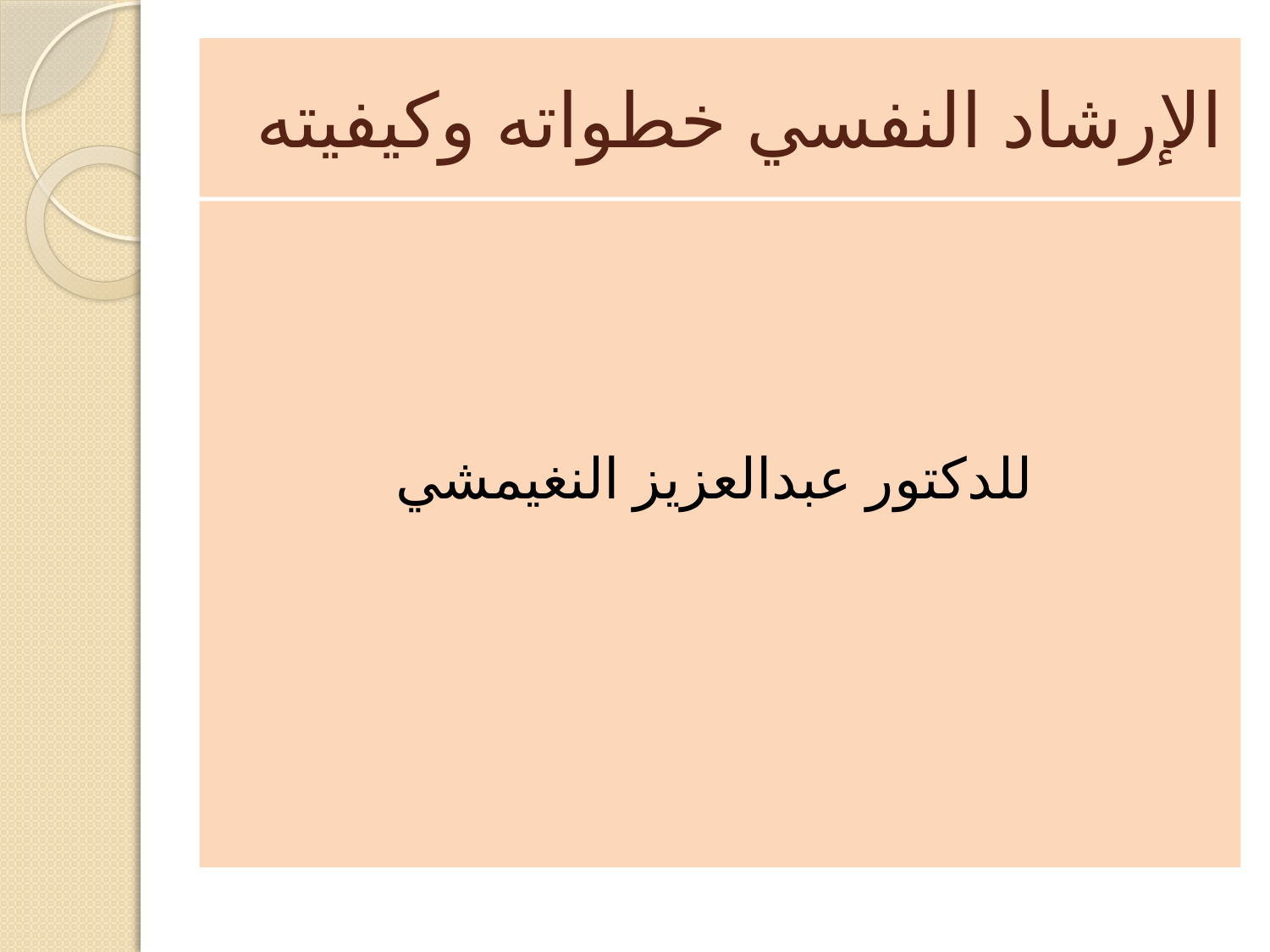

# الإرشاد النفسي خطواته وكيفيته

للدكتور عبدالعزيز النغيمشي